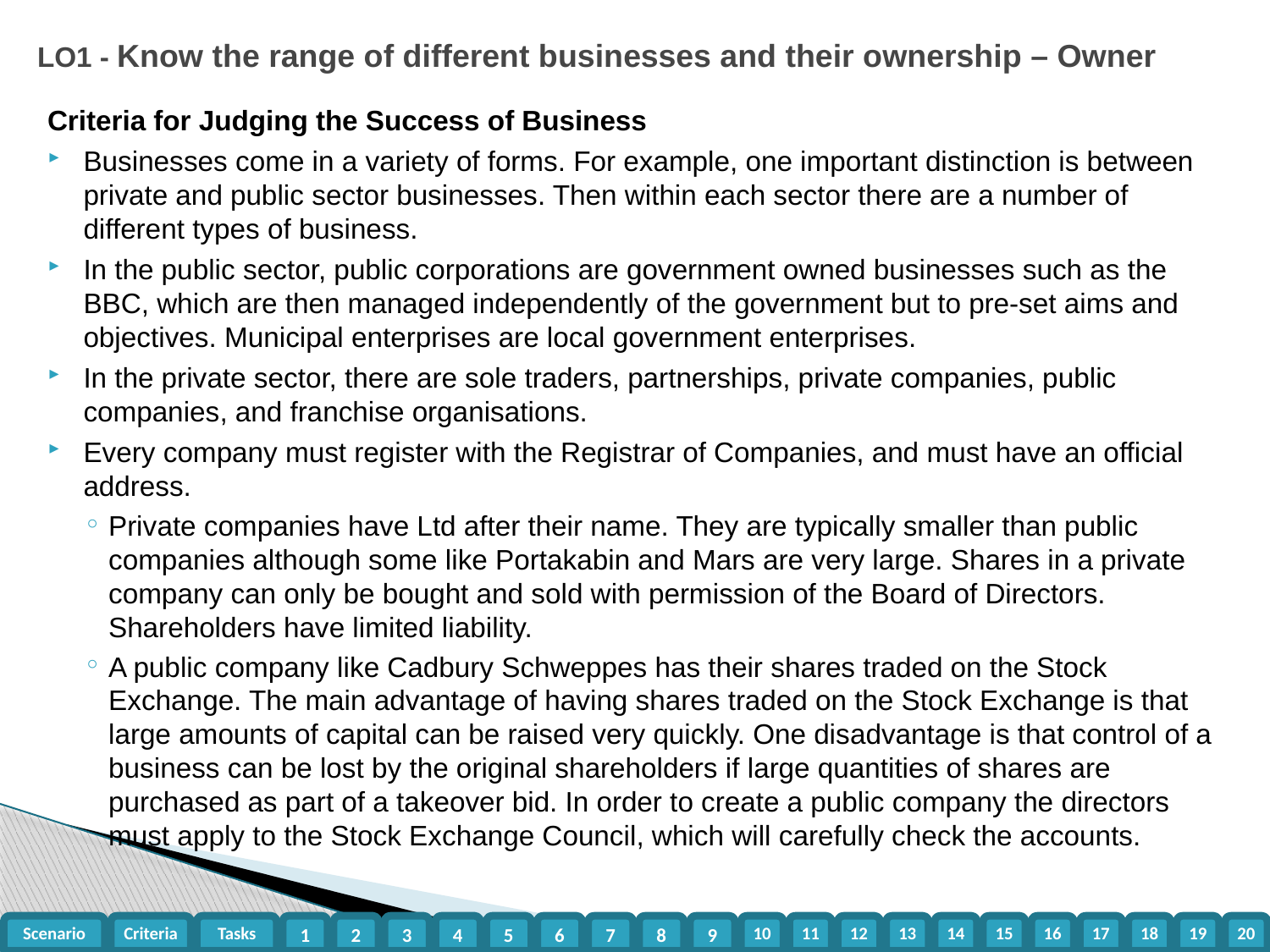

LO1 - Know the range of different businesses and their ownership – Owner
Criteria for Judging the Success of Business
Businesses come in a variety of forms. For example, one important distinction is between private and public sector businesses. Then within each sector there are a number of different types of business.
In the public sector, public corporations are government owned businesses such as the BBC, which are then managed independently of the government but to pre-set aims and objectives. Municipal enterprises are local government enterprises.
In the private sector, there are sole traders, partnerships, private companies, public companies, and franchise organisations.
Every company must register with the Registrar of Companies, and must have an official address.
Private companies have Ltd after their name. They are typically smaller than public companies although some like Portakabin and Mars are very large. Shares in a private company can only be bought and sold with permission of the Board of Directors. Shareholders have limited liability.
A public company like Cadbury Schweppes has their shares traded on the Stock Exchange. The main advantage of having shares traded on the Stock Exchange is that large amounts of capital can be raised very quickly. One disadvantage is that control of a business can be lost by the original shareholders if large quantities of shares are purchased as part of a takeover bid. In order to create a public company the directors must apply to the Stock Exchange Council, which will carefully check the accounts.